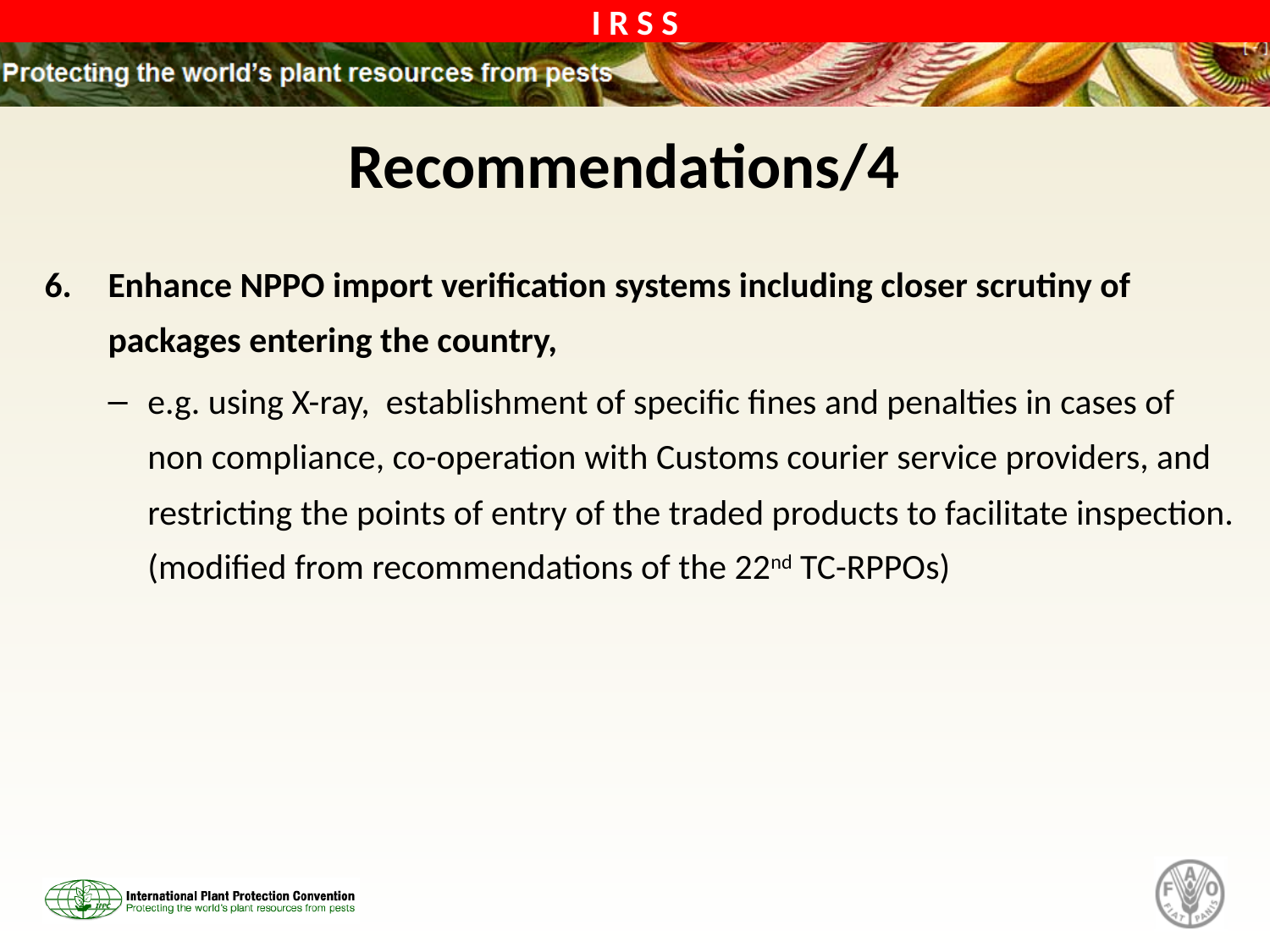

# Recommendations/4
Enhance NPPO import verification systems including closer scrutiny of packages entering the country,
e.g. using X-ray,  establishment of specific fines and penalties in cases of non compliance, co-operation with Customs courier service providers, and restricting the points of entry of the traded products to facilitate inspection. (modified from recommendations of the 22nd TC-RPPOs)